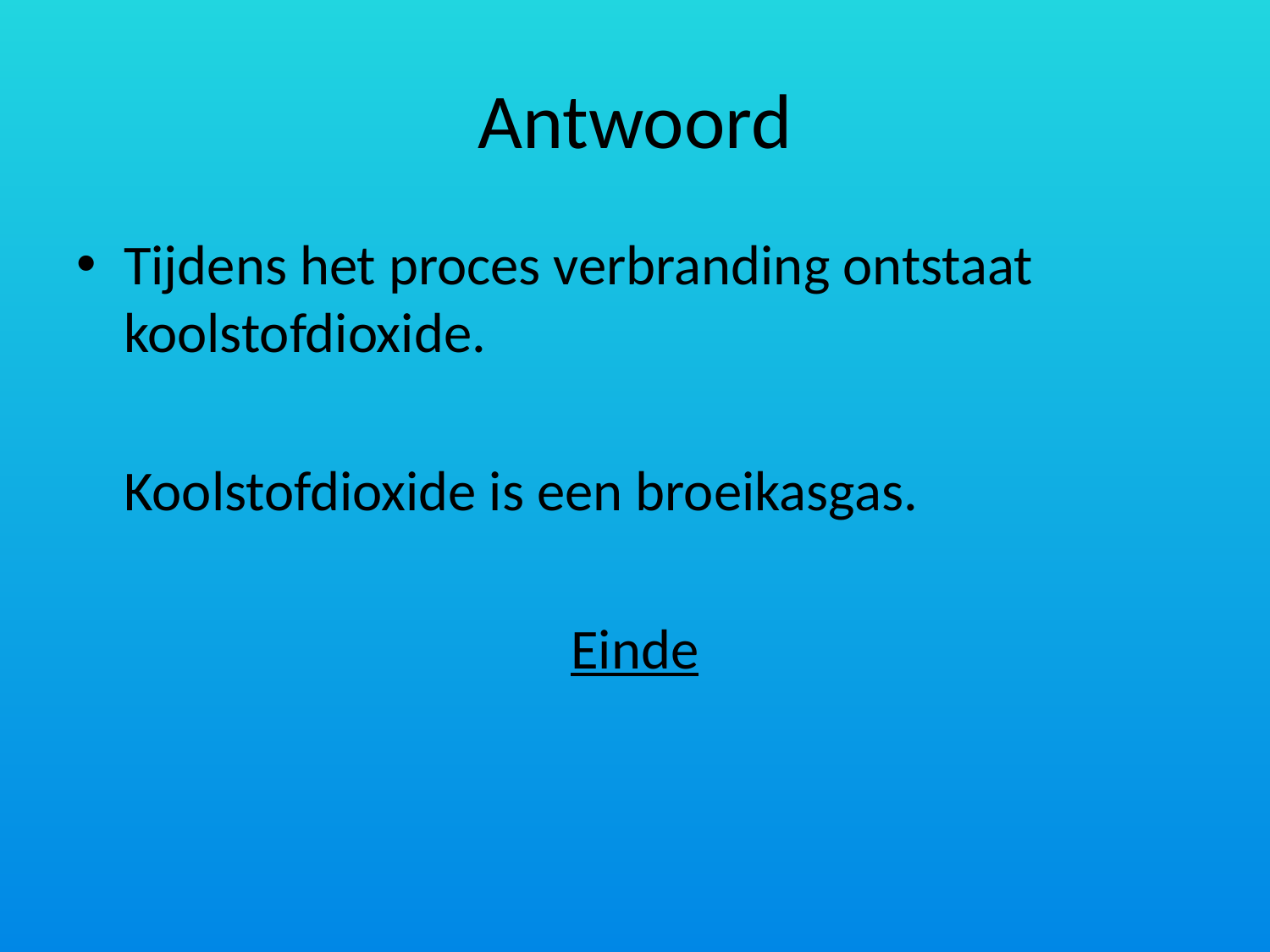

# Antwoord
Tijdens het proces verbranding ontstaat koolstofdioxide.

	Koolstofdioxide is een broeikasgas.

Einde